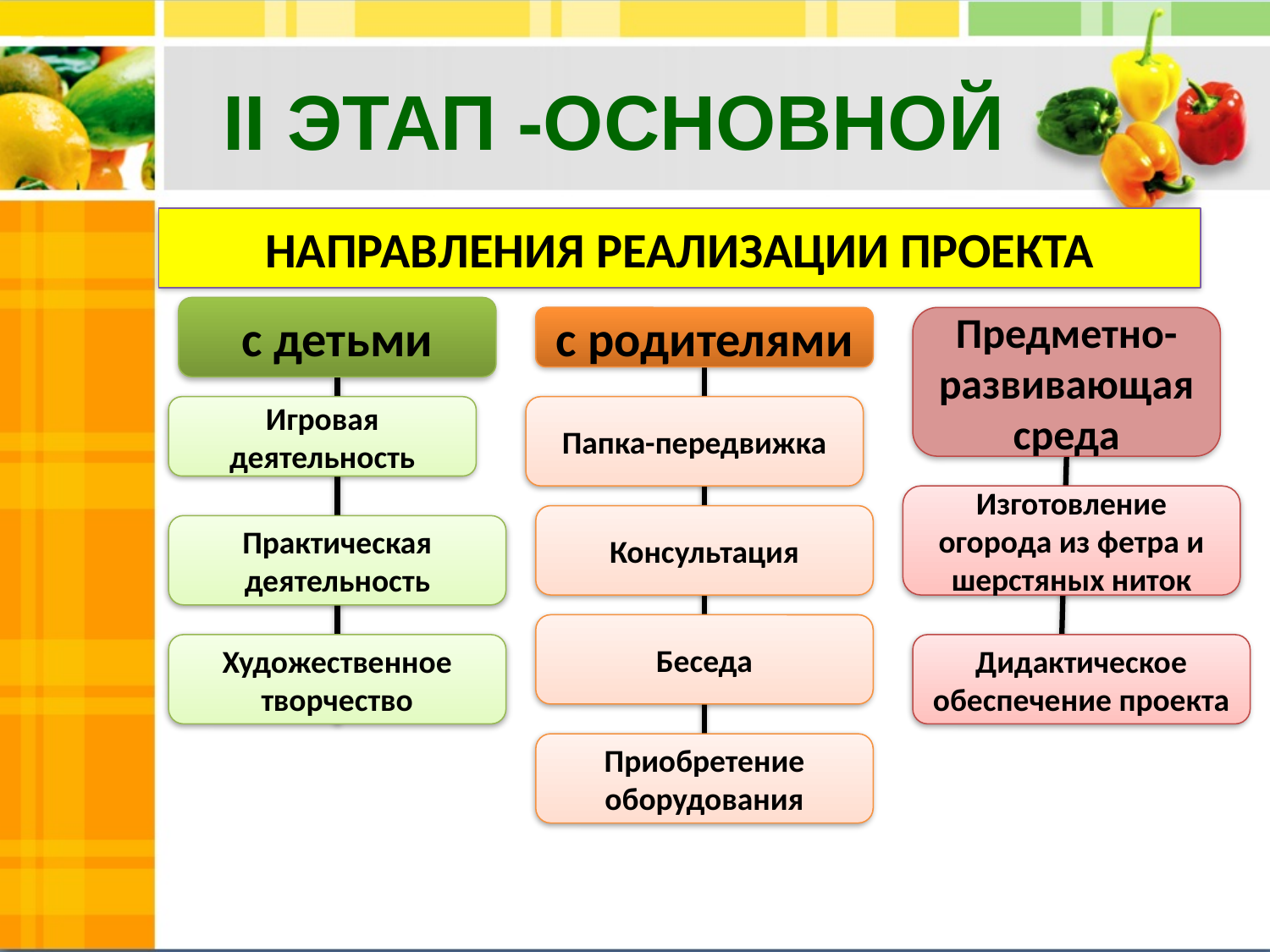

# II ЭТАП -ОСНОВНОЙ
НАПРАВЛЕНИЯ РЕАЛИЗАЦИИ ПРОЕКТА
с детьми
с родителями
Предметно-развивающая среда
Игровая деятельность
Папка-передвижка
Изготовление огорода из фетра и шерстяных ниток
Консультация
Практическая деятельность
Беседа
Художественное творчество
Дидактическое обеспечение проекта
Приобретение оборудования